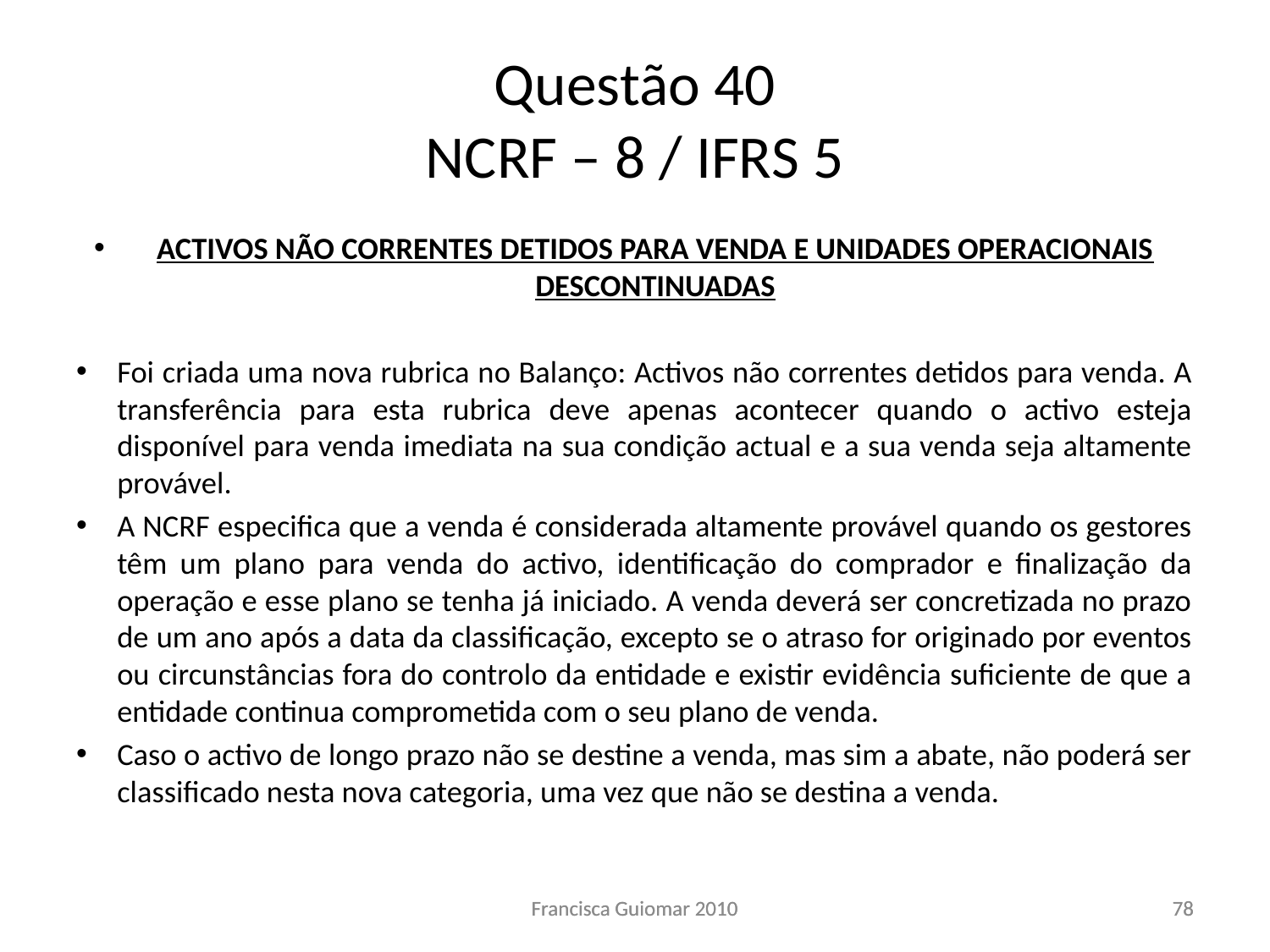

# Questão 40 NCRF – 8 / IFRS 5
ACTIVOS NÃO CORRENTES DETIDOS PARA VENDA E UNIDADES OPERACIONAIS DESCONTINUADAS

Foi criada uma nova rubrica no Balanço: Activos não correntes detidos para venda. A transferência para esta rubrica deve apenas acontecer quando o activo esteja disponível para venda imediata na sua condição actual e a sua venda seja altamente provável.
A NCRF especifica que a venda é considerada altamente provável quando os gestores têm um plano para venda do activo, identificação do comprador e finalização da operação e esse plano se tenha já iniciado. A venda deverá ser concretizada no prazo de um ano após a data da classificação, excepto se o atraso for originado por eventos ou circunstâncias fora do controlo da entidade e existir evidência suficiente de que a entidade continua comprometida com o seu plano de venda.
Caso o activo de longo prazo não se destine a venda, mas sim a abate, não poderá ser classificado nesta nova categoria, uma vez que não se destina a venda.
Francisca Guiomar 2010
Francisca Guiomar 2010
78
78